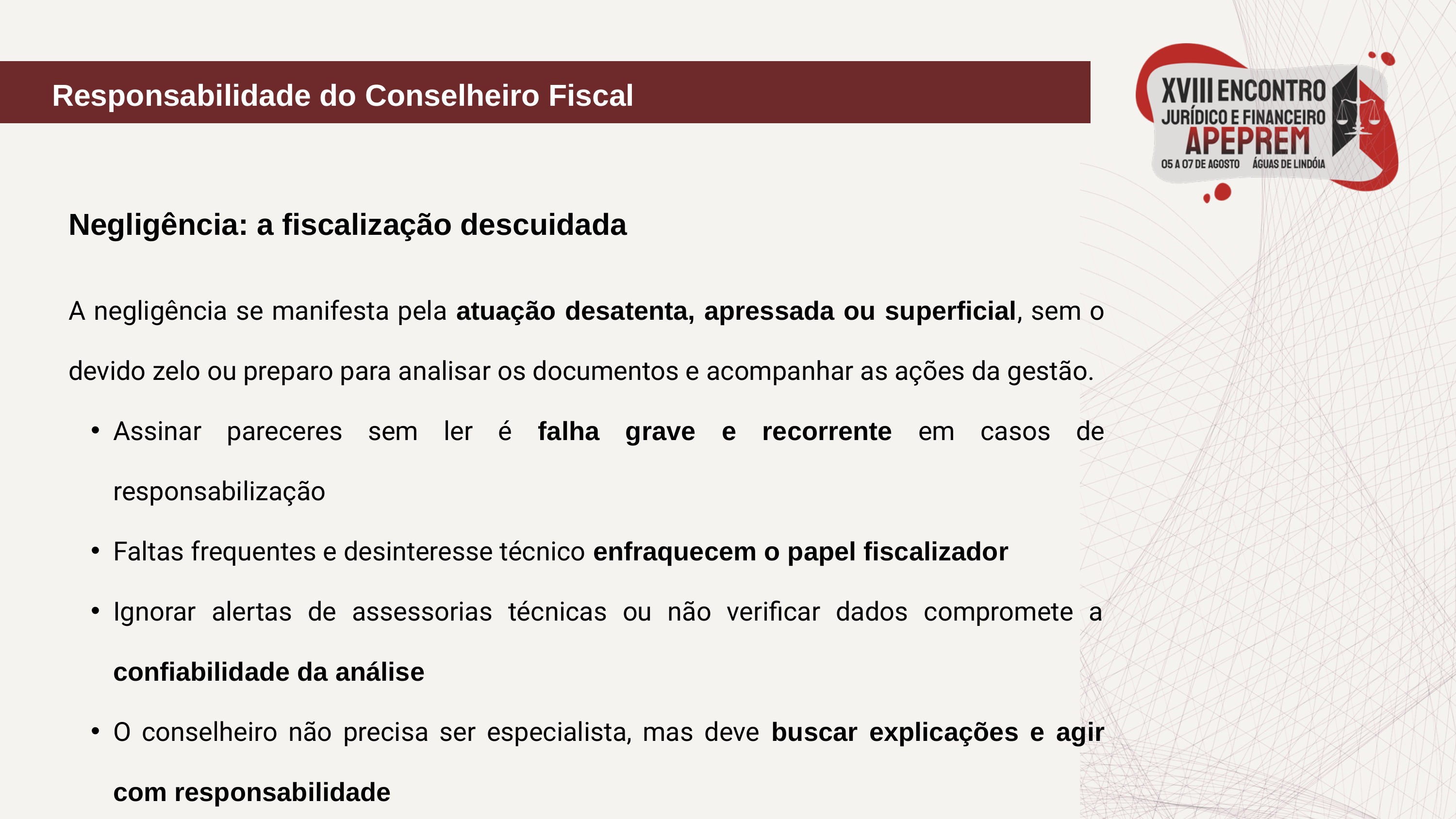

Responsabilidade do Conselheiro Fiscal
Negligência: a fiscalização descuidada
A negligência se manifesta pela atuação desatenta, apressada ou superficial, sem o devido zelo ou preparo para analisar os documentos e acompanhar as ações da gestão.
Assinar pareceres sem ler é falha grave e recorrente em casos de responsabilização
Faltas frequentes e desinteresse técnico enfraquecem o papel fiscalizador
Ignorar alertas de assessorias técnicas ou não verificar dados compromete a confiabilidade da análise
O conselheiro não precisa ser especialista, mas deve buscar explicações e agir com responsabilidade